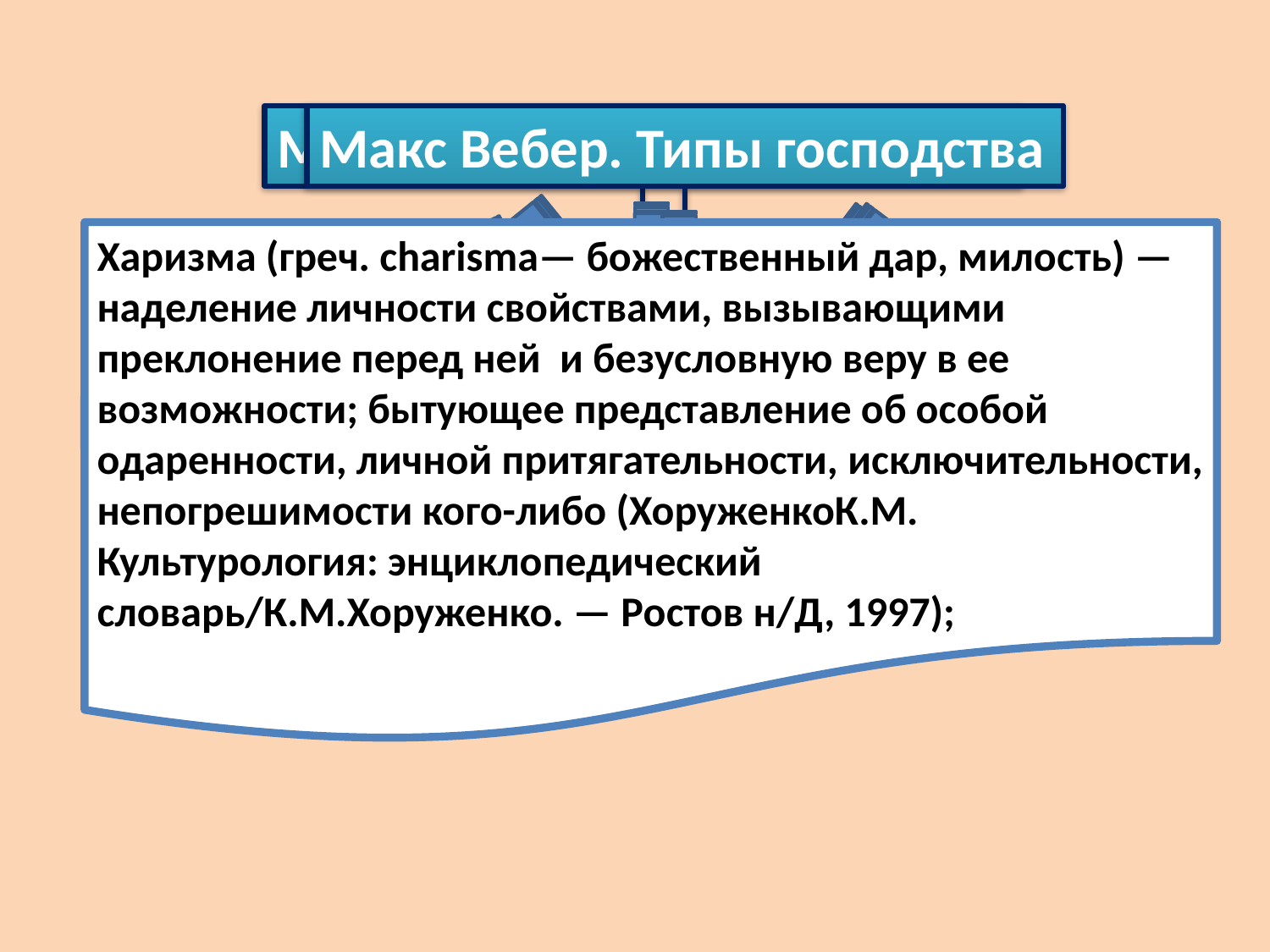

Макс Вебер. Типы господства

харизматическое
традиционное
Легальное (рациональное)
Макс Вебер. Типы господства
Харизма (греч. charisma— божественный дар, милость) — наделение личности свойствами, вызывающими преклонение перед ней  и безусловную веру в ее возможности; бытующее представление об особой одаренности, личной притягательности, исключительности, непогрешимости кого-либо (ХоруженкоК.М. Культурология: энциклопедический словарь/К.М.Хоруженко. — Ростов н/Д, 1997);

харизматическое
традиционное
Легальное (рациональное)